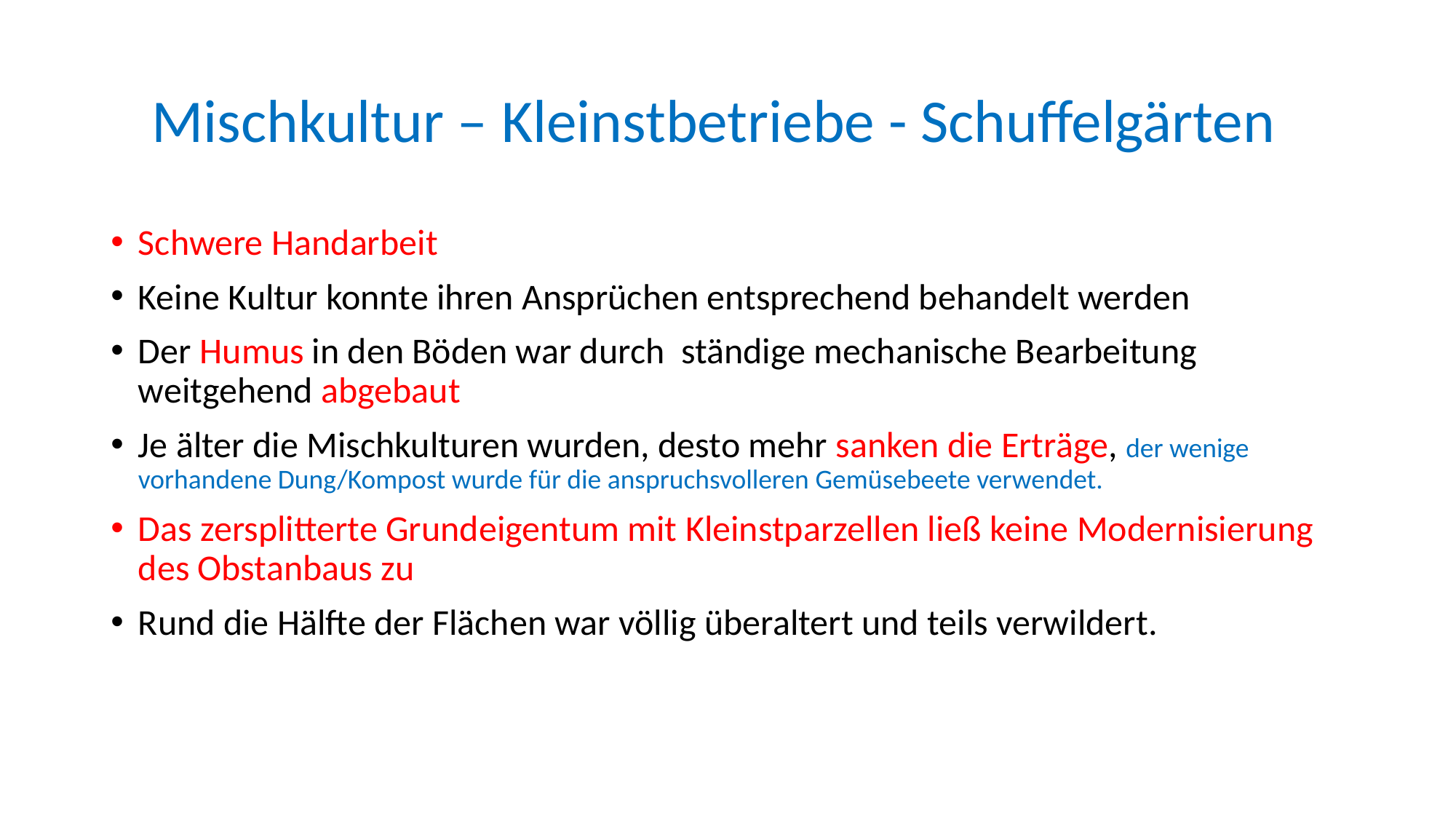

# Mischkultur – Kleinstbetriebe - Schuffelgärten
Schwere Handarbeit
Keine Kultur konnte ihren Ansprüchen entsprechend behandelt werden
Der Humus in den Böden war durch  ständige mechanische Bearbeitung weitgehend abgebaut
Je älter die Mischkulturen wurden, desto mehr sanken die Erträge, der wenige vorhandene Dung/Kompost wurde für die anspruchsvolleren Gemüsebeete verwendet.
Das zersplitterte Grundeigentum mit Kleinstparzellen ließ keine Modernisierung des Obstanbaus zu
Rund die Hälfte der Flächen war völlig überaltert und teils verwildert.